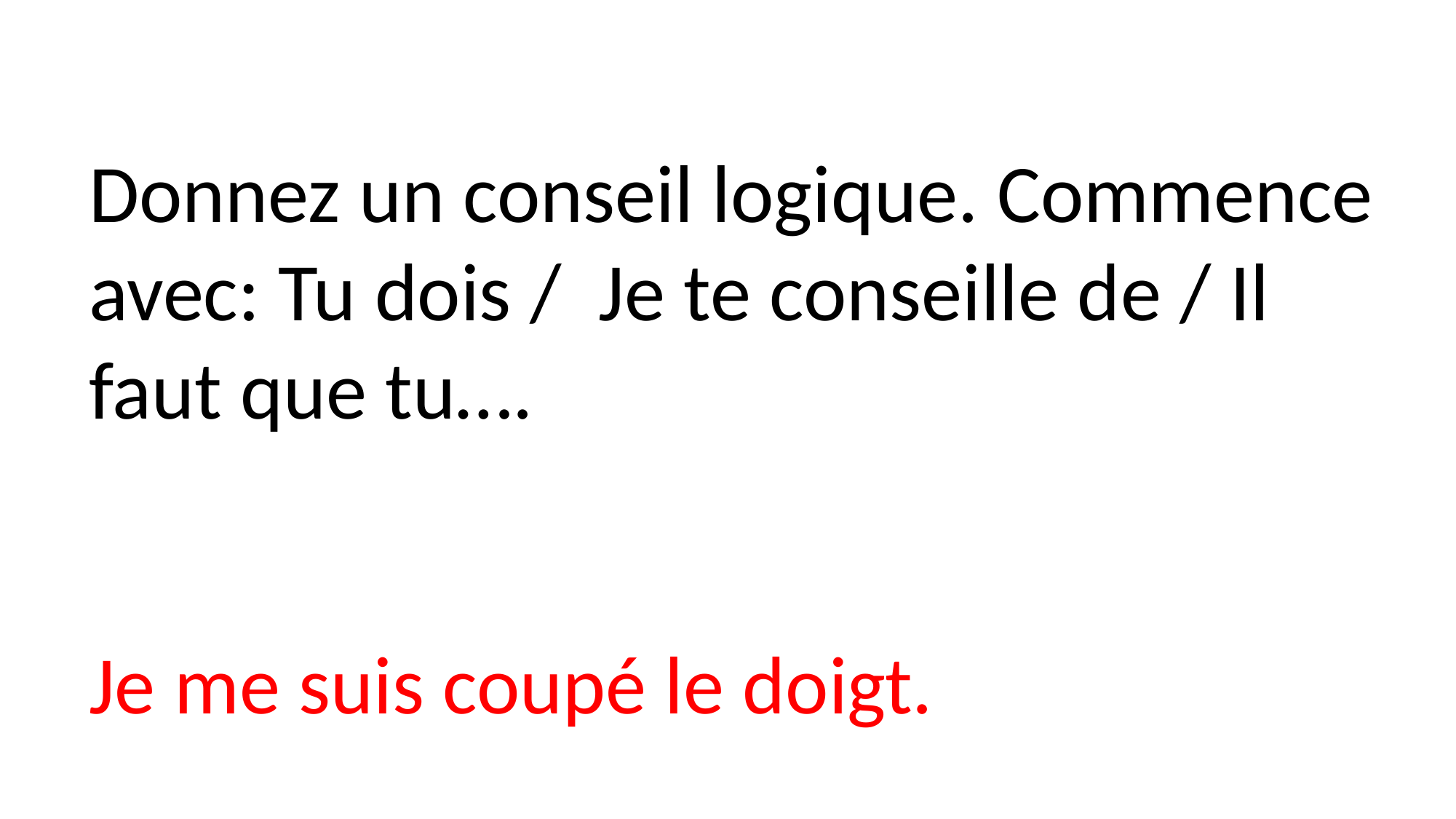

Donnez un conseil logique. Commence avec: Tu dois /  Je te conseille de / Il faut que tu….

Je me suis coupé le doigt.